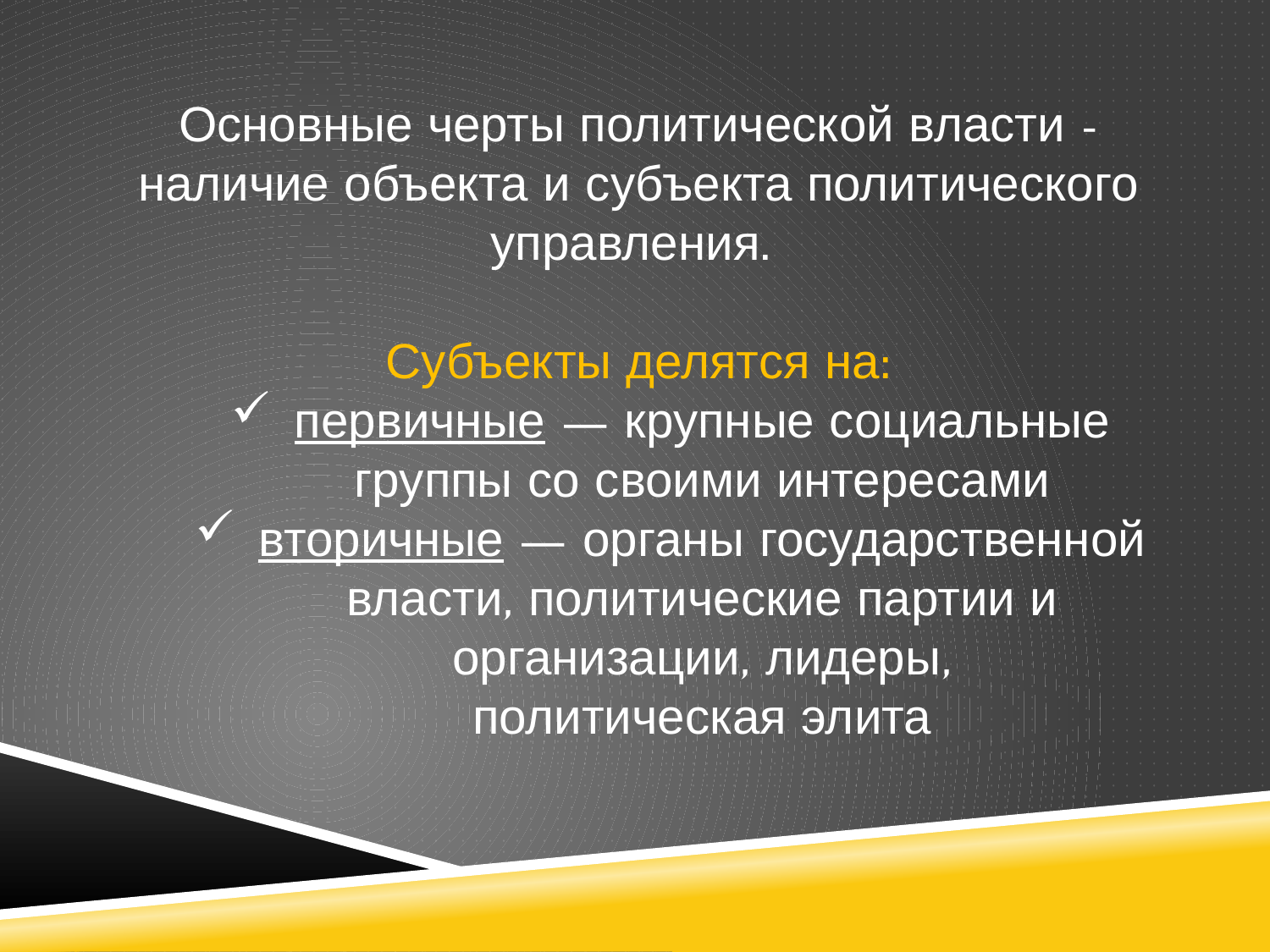

Основные черты политической власти - наличие объекта и субъекта политического управления.

Субъекты делятся на:
первичные — крупные социальные группы со своими интересами
вторичные — органы государственной власти, политические партии и организации, лидеры, политическая элита